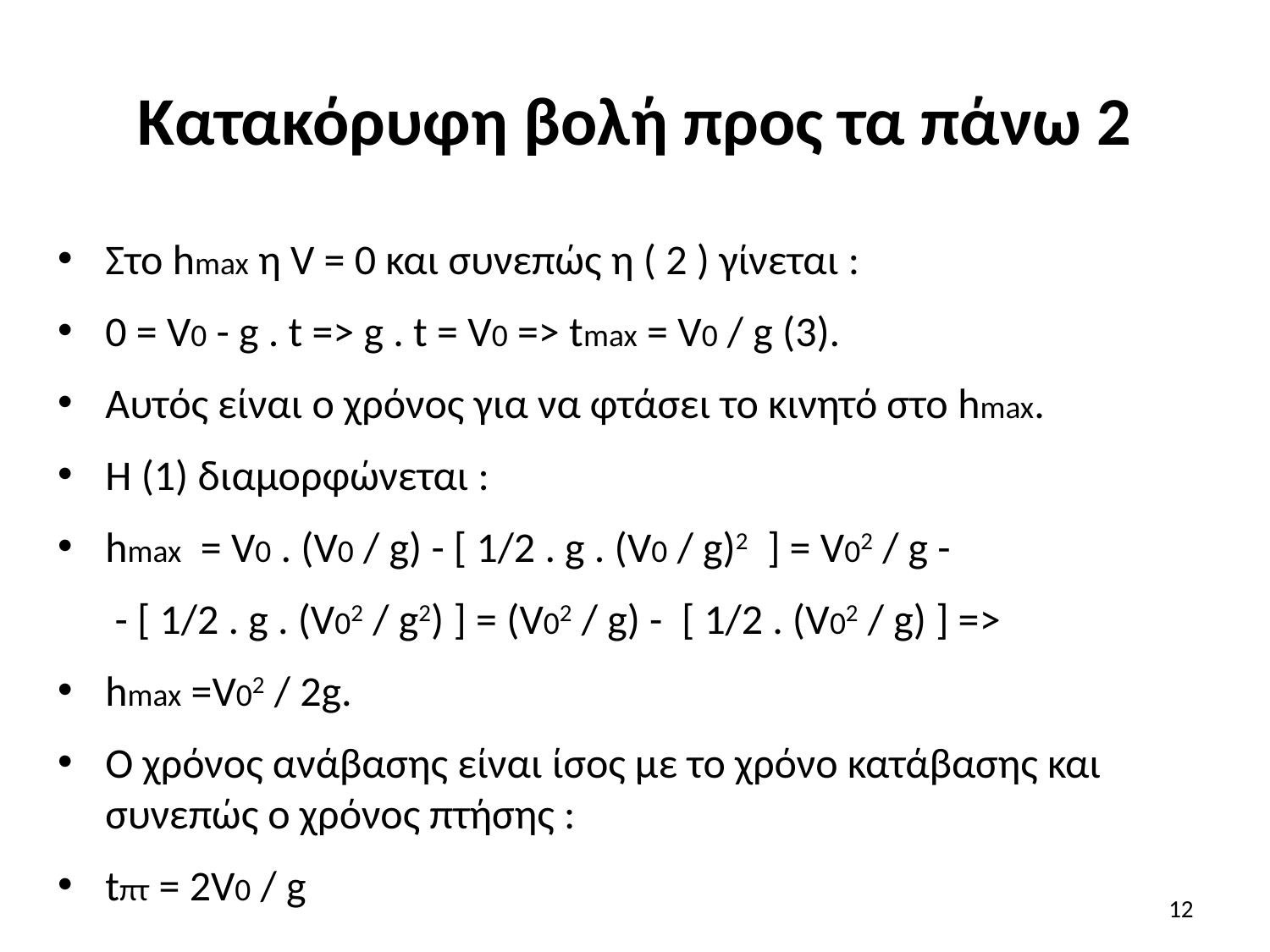

# Κατακόρυφη βολή προς τα πάνω 2
Στο hmax η V = 0 και συνεπώς η ( 2 ) γίνεται :
0 = V0 - g . t => g . t = V0 => tmax = V0 / g (3).
Αυτός είναι ο χρόνος για να φτάσει το κινητό στο hmax.
Η (1) διαμορφώνεται :
hmax  = V0 . (V0 / g) - [ 1/2 . g . (V0 / g)2  ] = V02 / g -
      - [ 1/2 . g . (V02 / g2) ] = (V02 / g) -  [ 1/2 . (V02 / g) ] =>
hmax =V02 / 2g.
Ο χρόνος ανάβασης είναι ίσος με το χρόνο κατάβασης και συνεπώς ο χρόνος πτήσης :
tπτ = 2V0 / g
12